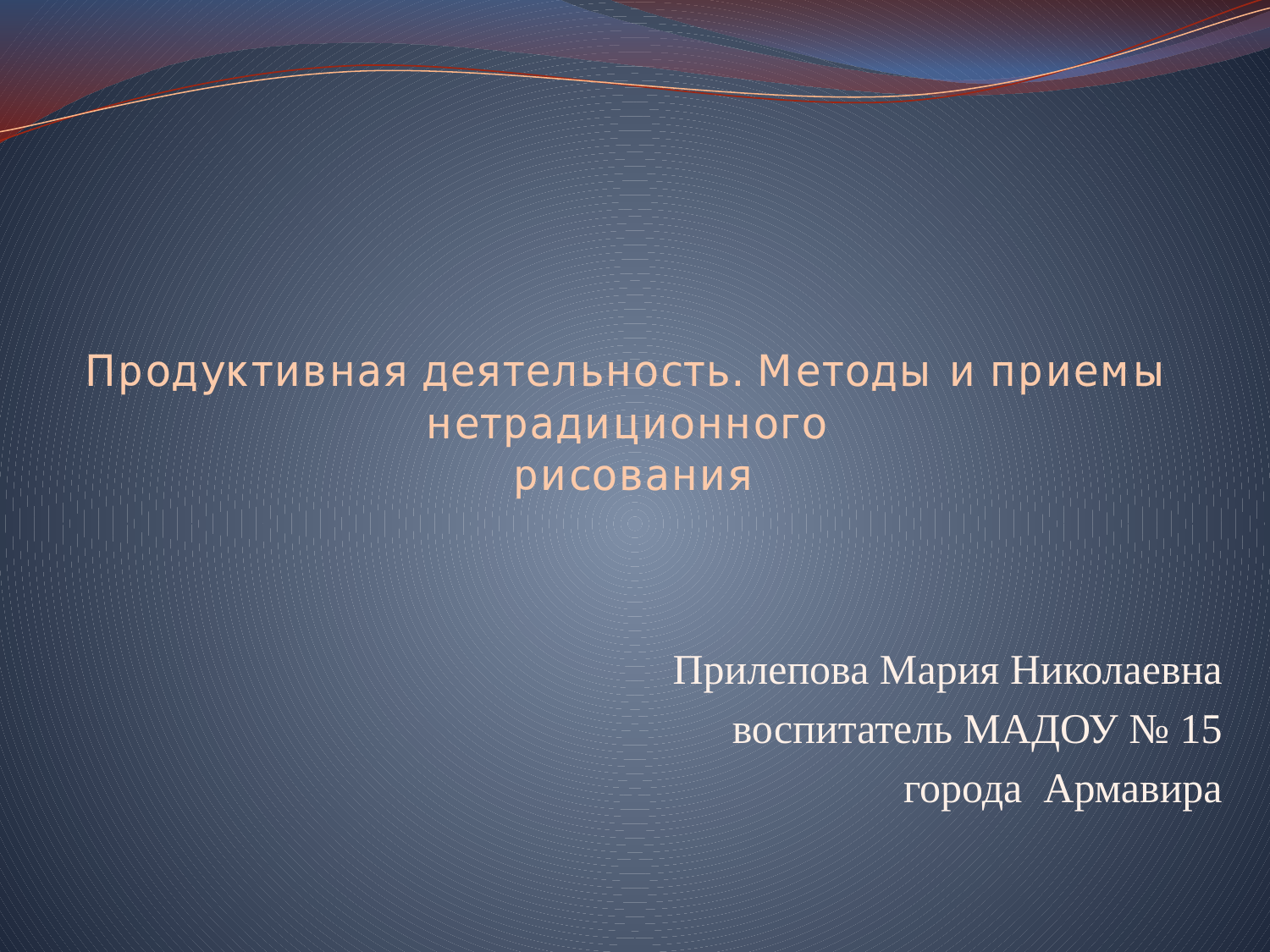

# Продуктивная деятельность. Методы и приемы нетрадиционного рисования
Прилепова Мария Николаевна
воспитатель МАДОУ № 15
города  Армавира